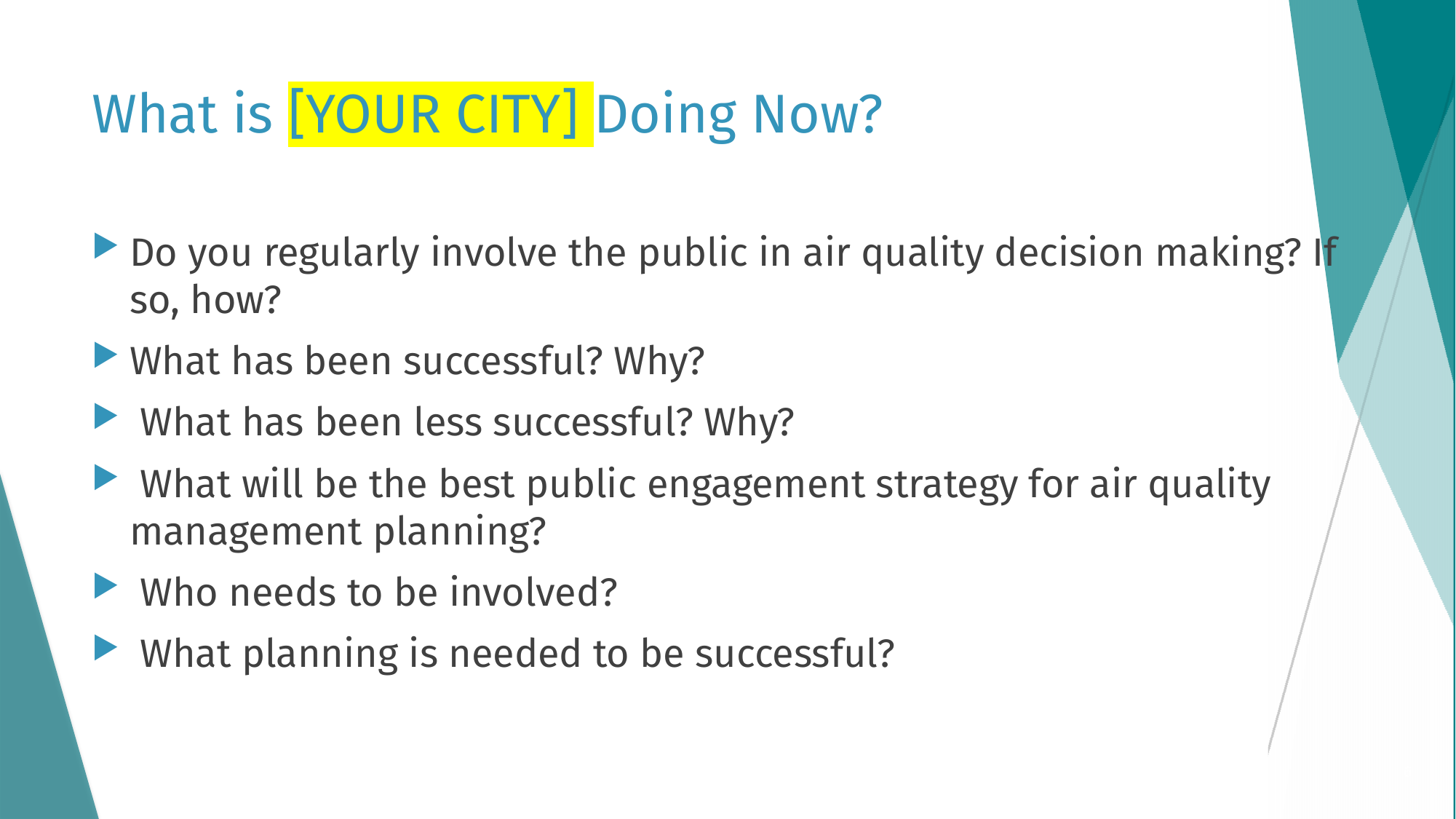

# What is [YOUR CITY] Doing Now?
Do you regularly involve the public in air quality decision making? If so, how?
What has been successful? Why?
 What has been less successful? Why?
 What will be the best public engagement strategy for air quality management planning?
 Who needs to be involved?
 What planning is needed to be successful?

6